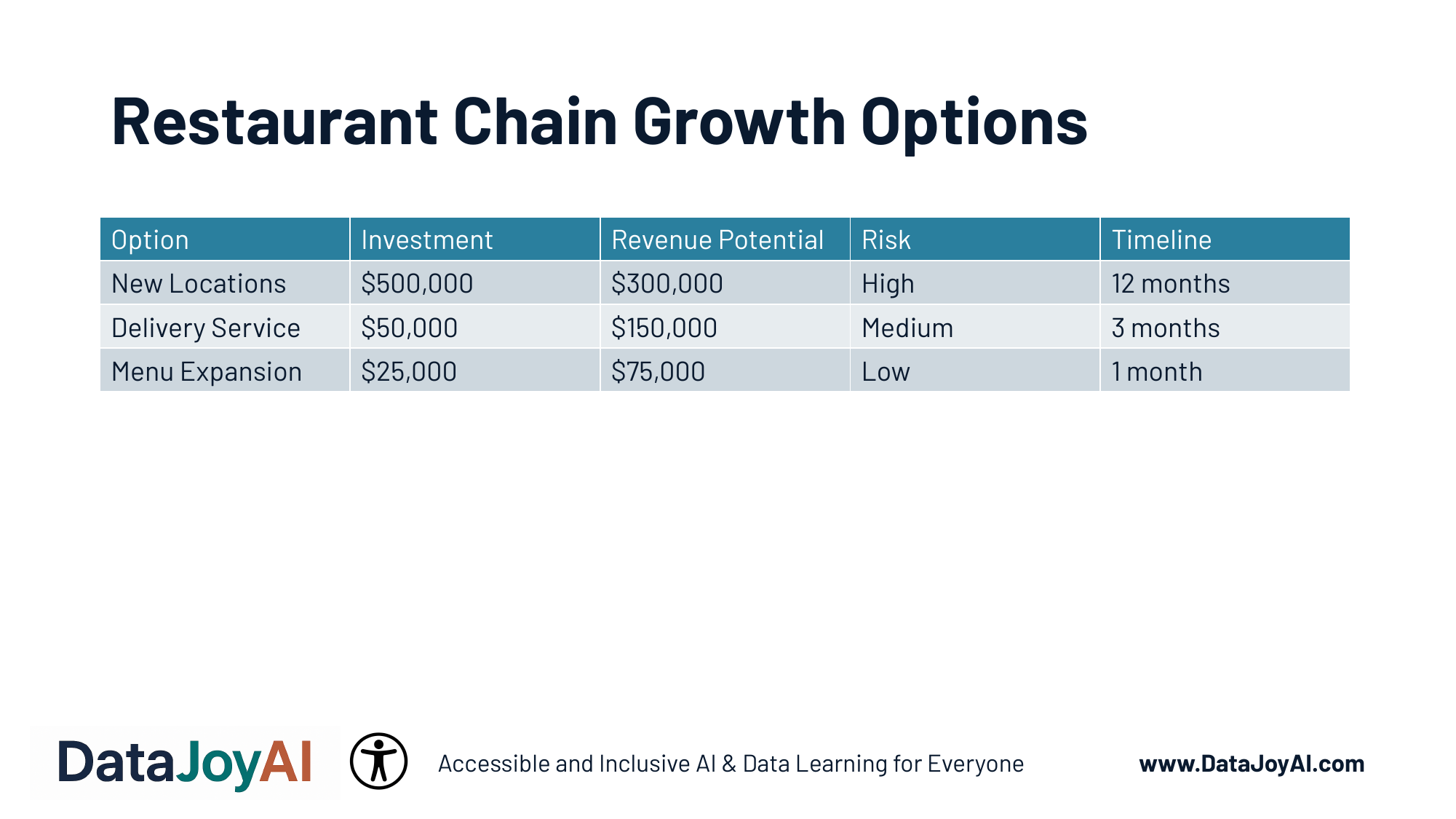

# Restaurant Chain Growth Options
| Option | Investment | Revenue Potential | Risk | Timeline |
| --- | --- | --- | --- | --- |
| New Locations | $500,000 | $300,000 | High | 12 months |
| Delivery Service | $50,000 | $150,000 | Medium | 3 months |
| Menu Expansion | $25,000 | $75,000 | Low | 1 month |